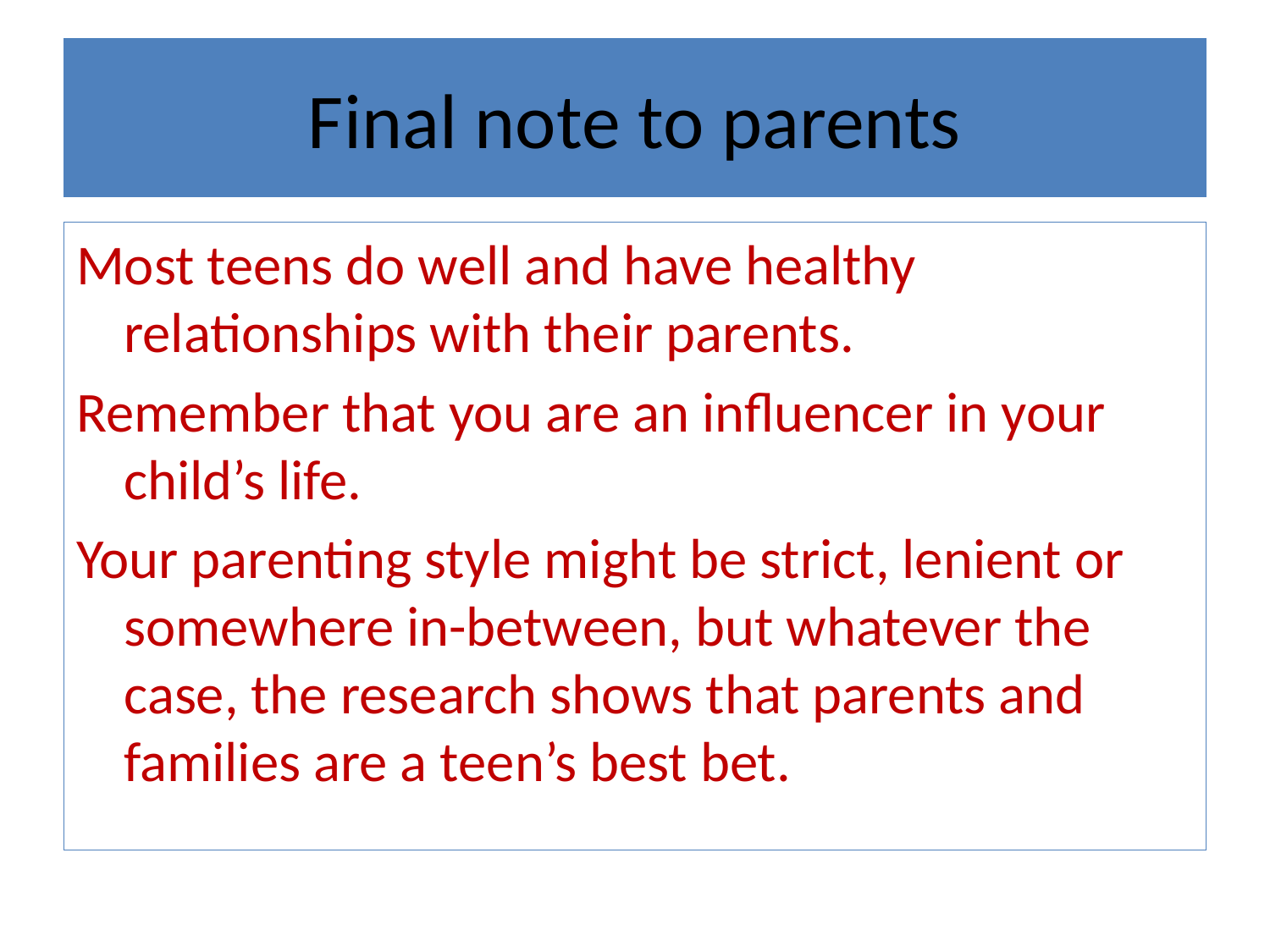

# Final note to parents
Most teens do well and have healthy relationships with their parents.
Remember that you are an influencer in your child’s life.
Your parenting style might be strict, lenient or somewhere in-between, but whatever the case, the research shows that parents and families are a teen’s best bet.